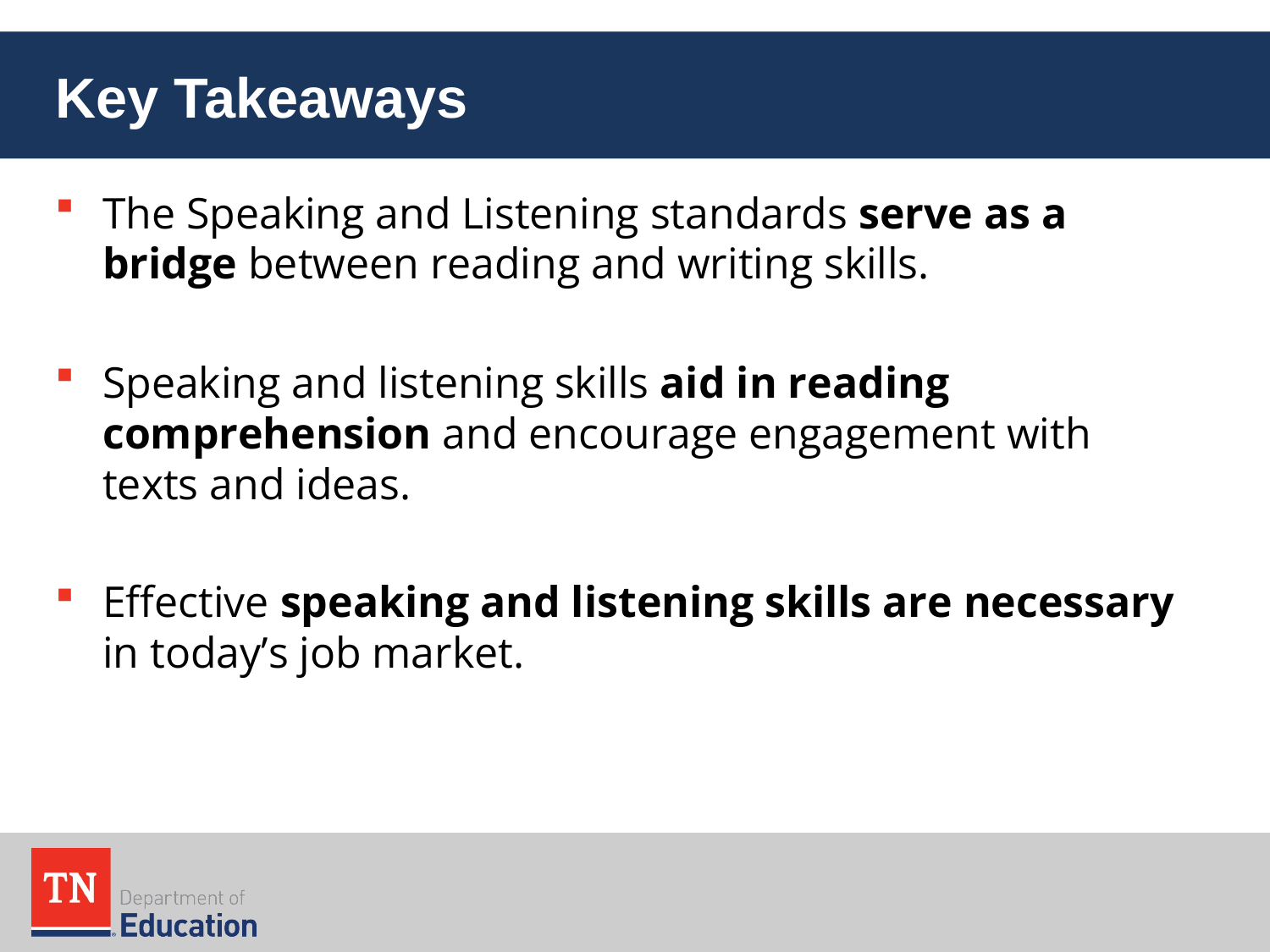

# Key Takeaways
The Speaking and Listening standards serve as a bridge between reading and writing skills.

Speaking and listening skills aid in reading comprehension and encourage engagement with texts and ideas.

Effective speaking and listening skills are necessary in today’s job market.